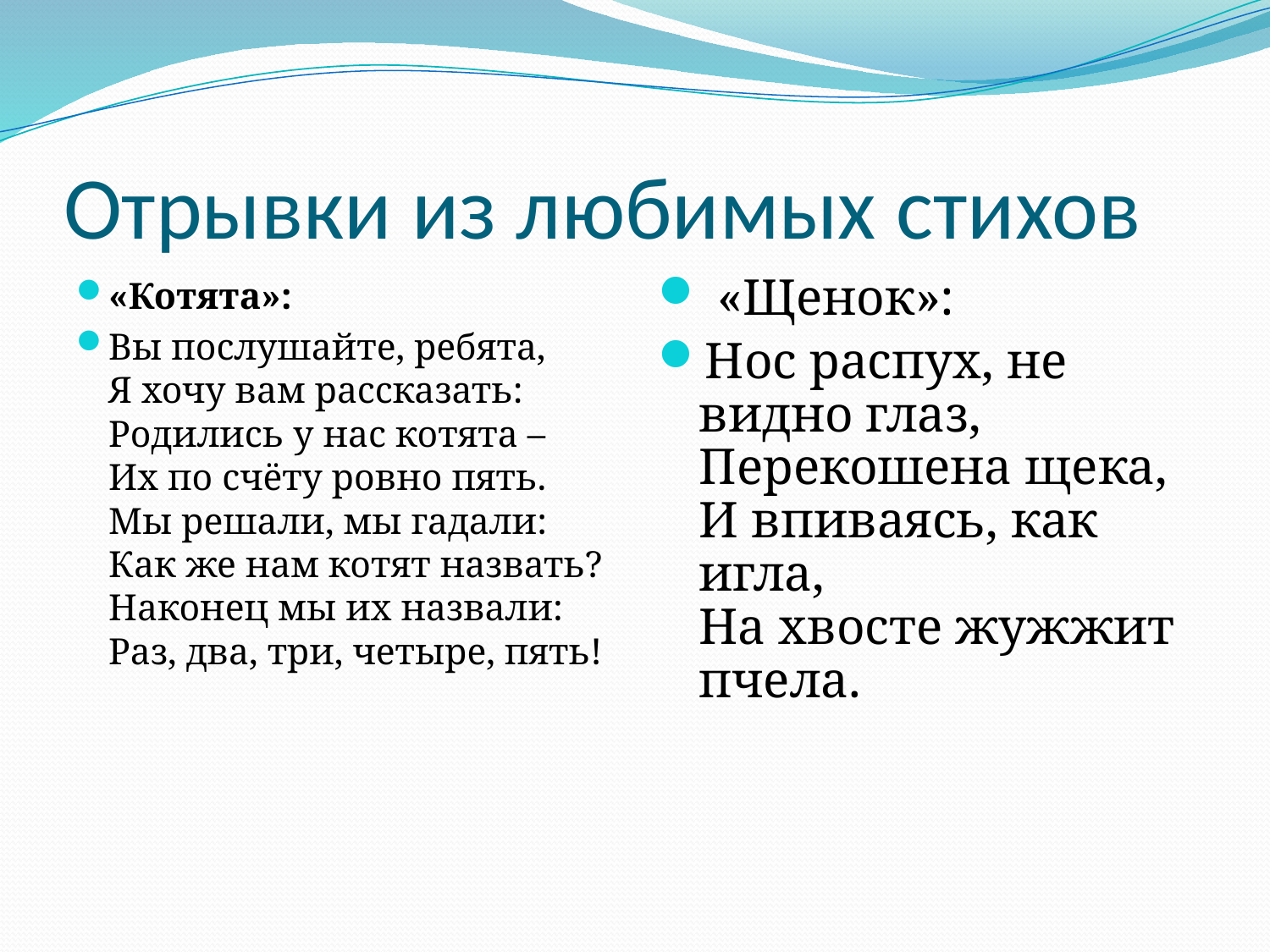

# Отрывки из любимых стихов
«Котята»:
Вы послушайте, ребята,
Я хочу вам рассказать:
Родились у нас котята –
Их по счёту ровно пять.
Мы решали, мы гадали:
Как же нам котят назвать?
Наконец мы их назвали:
Раз, два, три, четыре, пять!

 «Щенок»:
Нос распух, не видно глаз,
Перекошена щека,
И впиваясь, как игла,
На хвосте жужжит пчела.